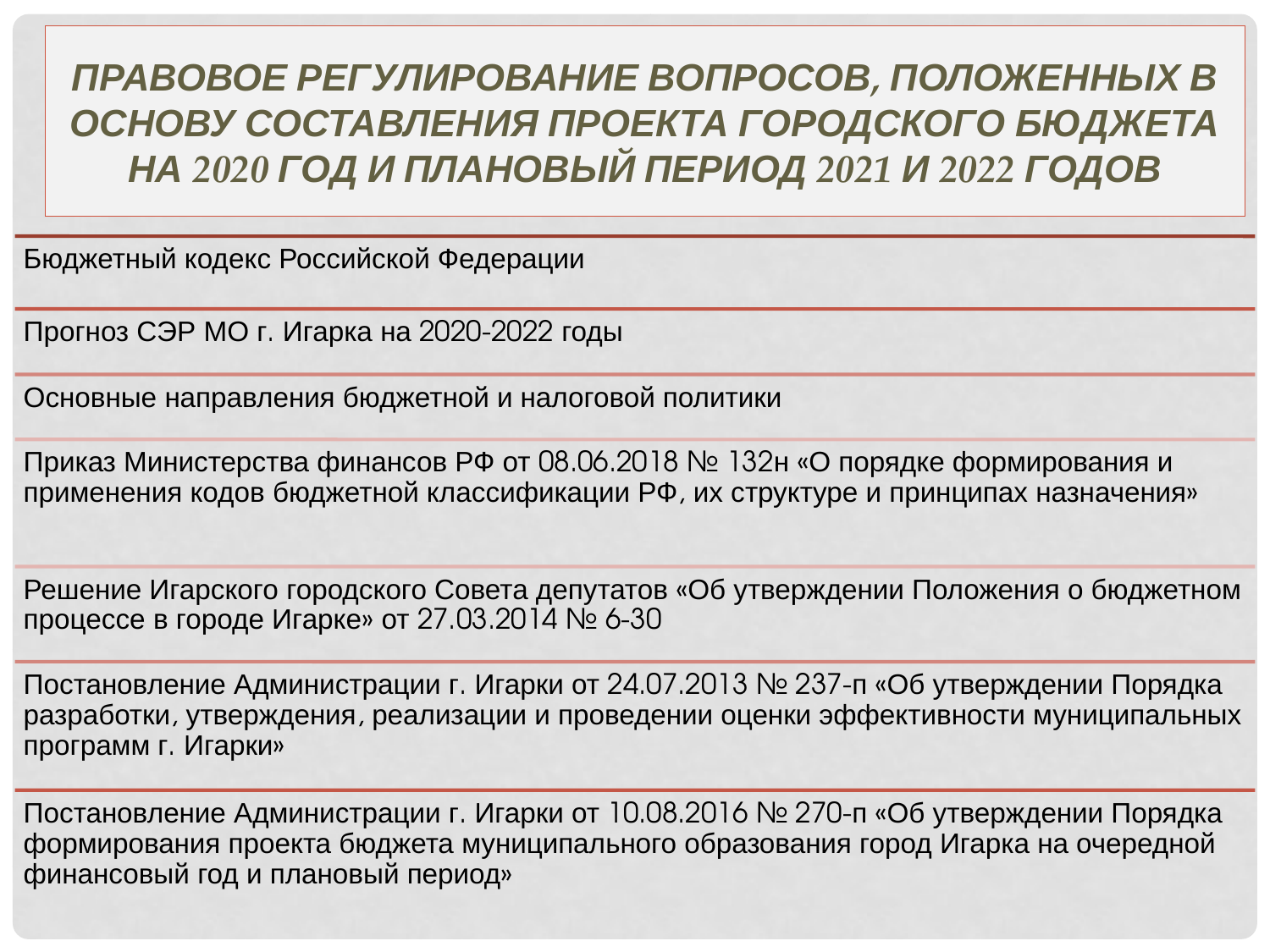

Правовое регулирование вопросов, положенных в основу составления проекта городского бюджета на 2020 год и плановый период 2021 и 2022 годов
Бюджетный кодекс Российской Федерации
Прогноз СЭР МО г. Игарка на 2020-2022 годы
Основные направления бюджетной и налоговой политики
Приказ Министерства финансов РФ от 08.06.2018 № 132н «О порядке формирования и применения кодов бюджетной классификации РФ, их структуре и принципах назначения»
Решение Игарского городского Совета депутатов «Об утверждении Положения о бюджетном процессе в городе Игарке» от 27.03.2014 № 6-30
Постановление Администрации г. Игарки от 24.07.2013 № 237-п «Об утверждении Порядка разработки, утверждения, реализации и проведении оценки эффективности муниципальных программ г. Игарки»
Постановление Администрации г. Игарки от 10.08.2016 № 270-п «Об утверждении Порядка формирования проекта бюджета муниципального образования город Игарка на очередной финансовый год и плановый период»